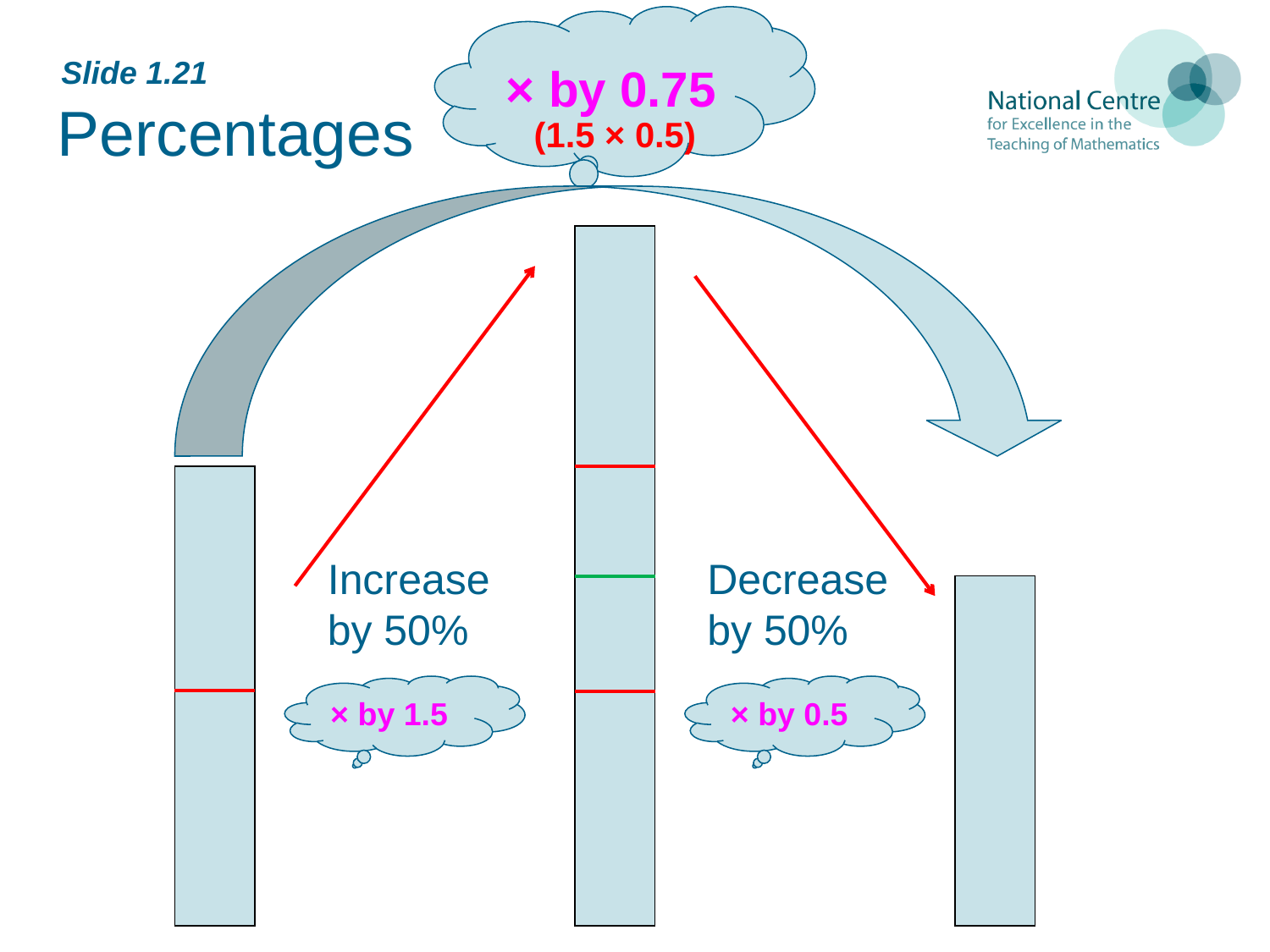

× by 0.75
Slide 1.21
Percentages
(1.5 × 0.5)

Increase by 50%
Decrease by 50%

× by 1.5
× by 0.5